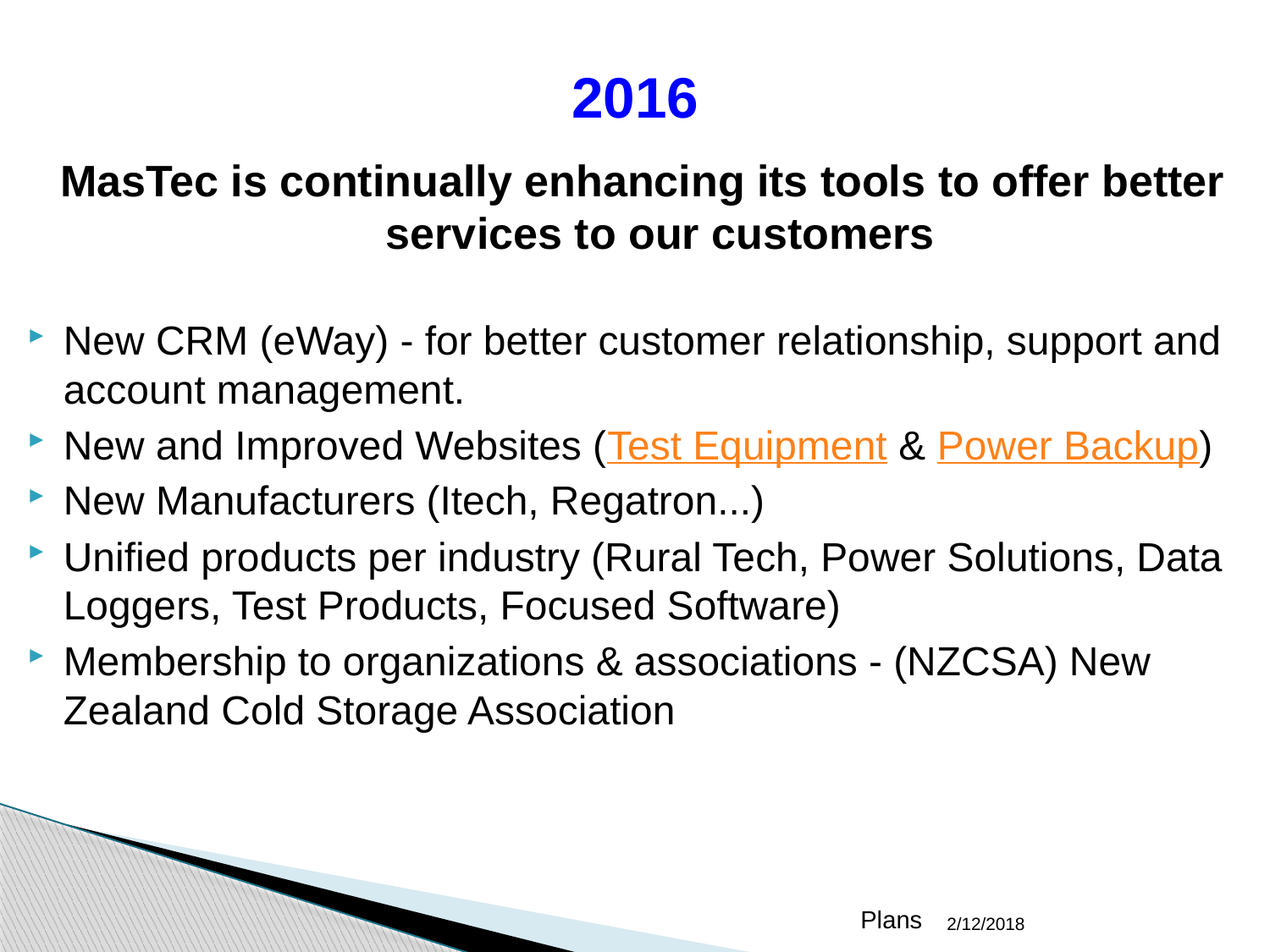

# 2016
MasTec is continually enhancing its tools to offer better services to our customers

New CRM (eWay) - for better customer relationship, support and account management.
New and Improved Websites (Test Equipment & Power Backup)
New Manufacturers (Itech, Regatron...)
Unified products per industry (Rural Tech, Power Solutions, Data Loggers, Test Products, Focused Software)
Membership to organizations & associations - (NZCSA) New Zealand Cold Storage Association

Plans
2/12/2018